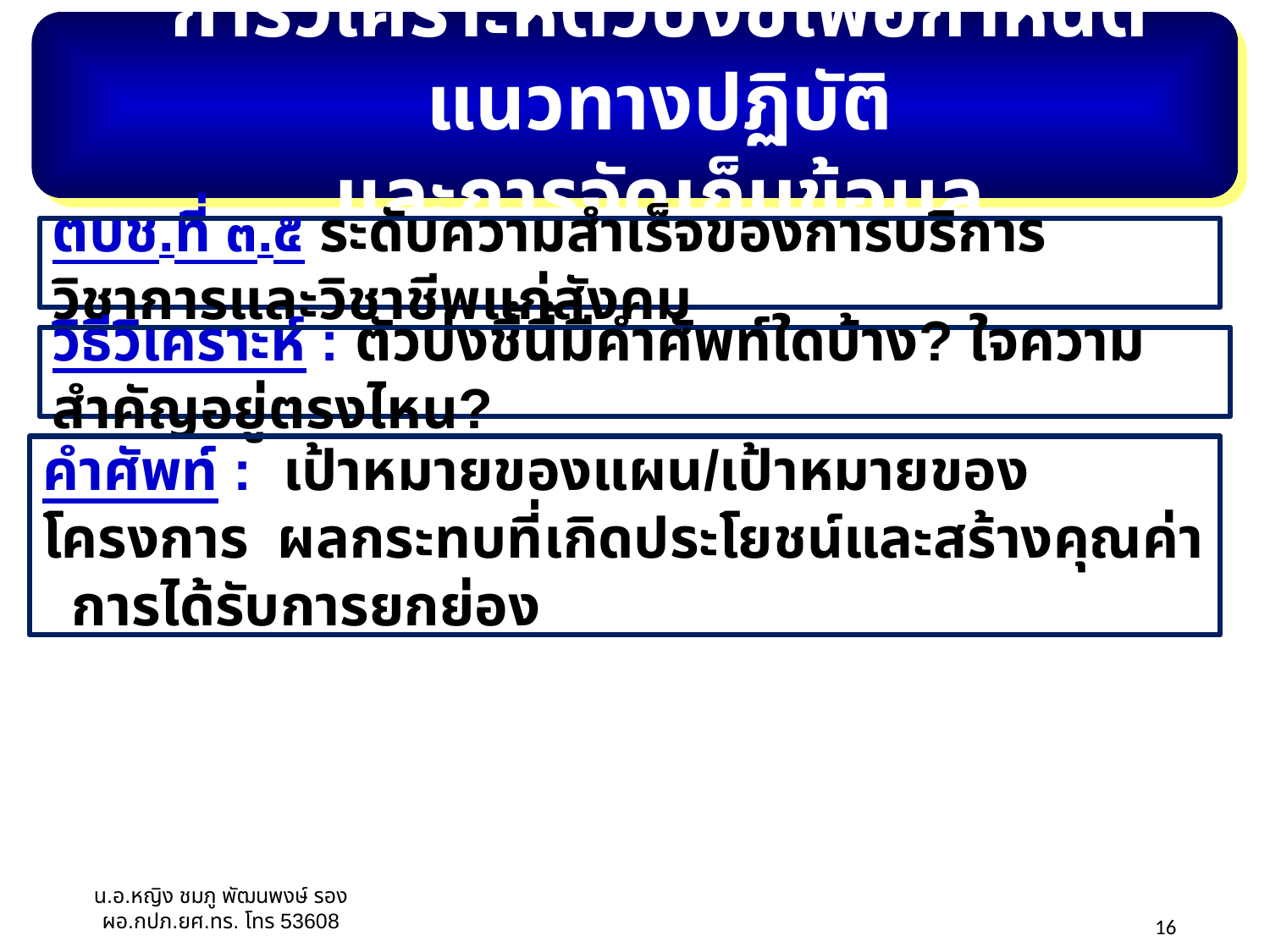

การวิเคราะห์ตัวบ่งชี้เพื่อกำหนดแนวทางปฏิบัติ
และการจัดเก็บข้อมูล
ตบช.ที่ ๓.๕ ระดับความสำเร็จของการบริการวิชาการและวิชาชีพแก่สังคม
วิธีวิเคราะห์ : ตัวบ่งชี้นี้มีคำศัพท์ใดบ้าง? ใจความสำคัญอยู่ตรงไหน?
คำศัพท์ :  เป้าหมายของแผน/เป้าหมายของโครงการ  ผลกระทบที่เกิดประโยชน์และสร้างคุณค่า   การได้รับการยกย่อง
น.อ.หญิง ชมภู พัฒนพงษ์ รอง ผอ.กปภ.ยศ.ทร. โทร 53608
26/03/55
16